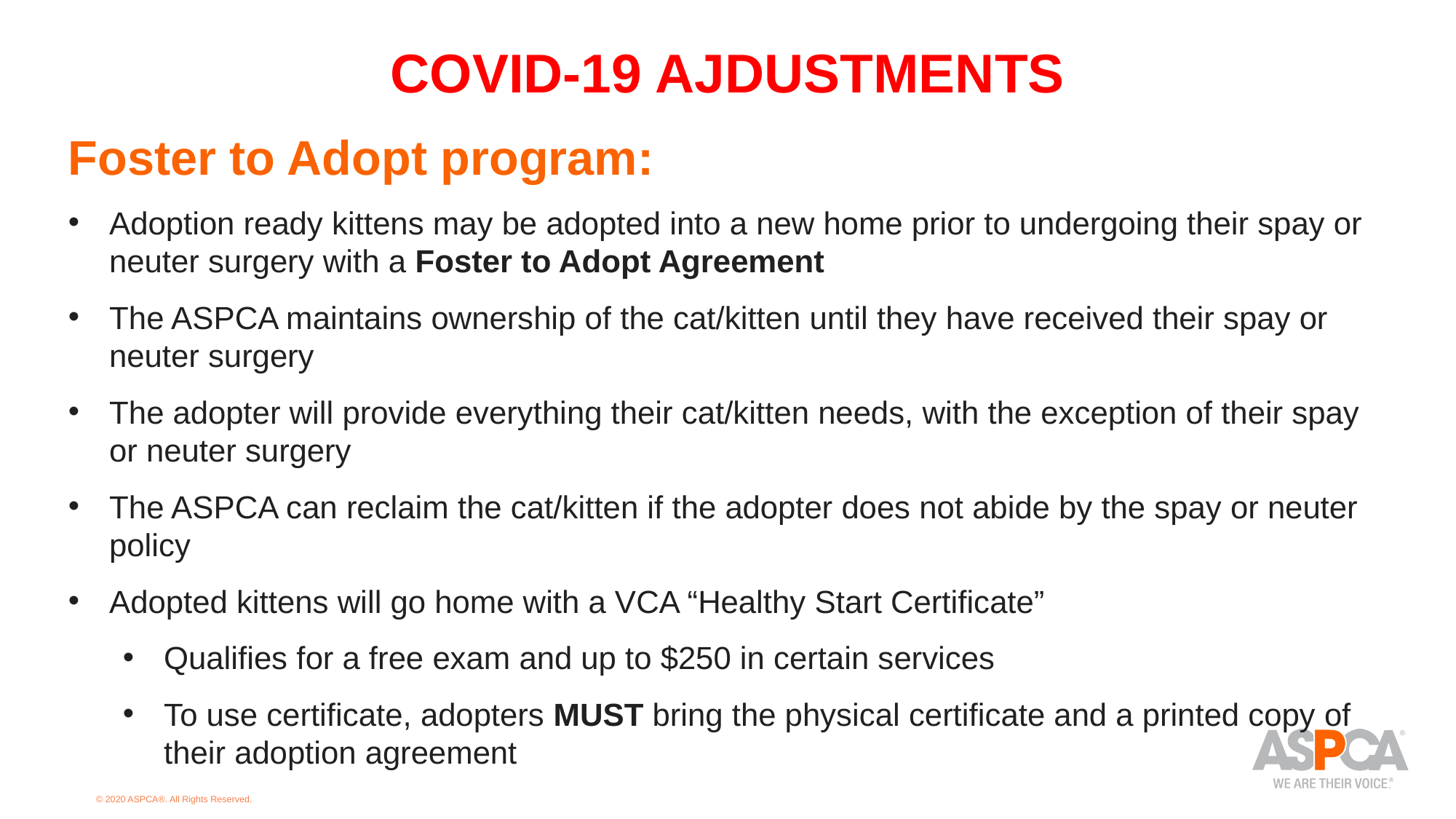

# COVID-19 AJDUSTMENTS
Foster to Adopt program:
Adoption ready kittens may be adopted into a new home prior to undergoing their spay or neuter surgery with a Foster to Adopt Agreement
The ASPCA maintains ownership of the cat/kitten until they have received their spay or neuter surgery
The adopter will provide everything their cat/kitten needs, with the exception of their spay or neuter surgery
The ASPCA can reclaim the cat/kitten if the adopter does not abide by the spay or neuter policy
Adopted kittens will go home with a VCA “Healthy Start Certificate”
Qualifies for a free exam and up to $250 in certain services
To use certificate, adopters MUST bring the physical certificate and a printed copy of their adoption agreement